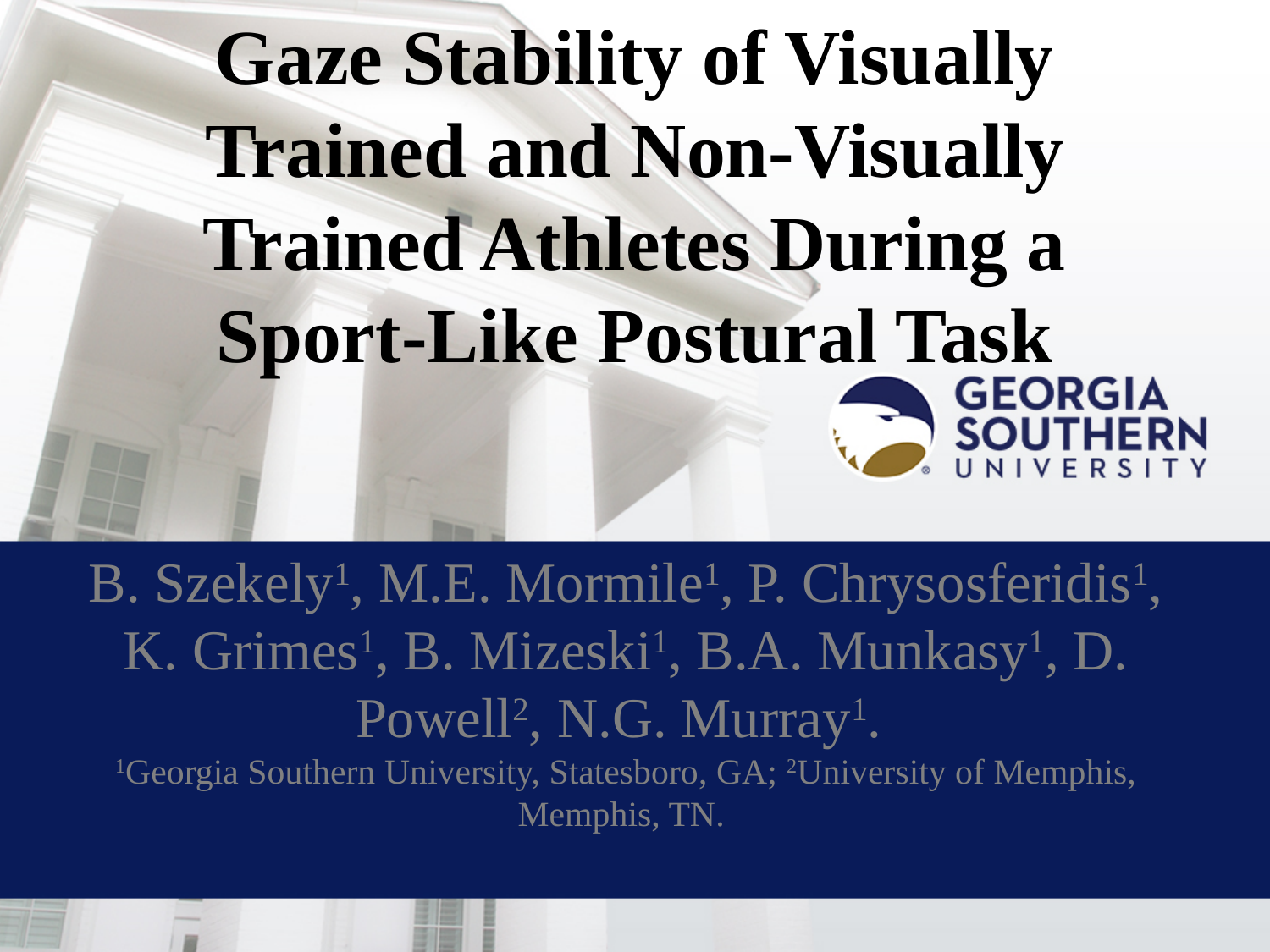

# Gaze Stability of Visually Trained and Non-Visually Trained Athletes During a Sport-Like Postural Task
B. Szekely1, M.E. Mormile1, P. Chrysosferidis1, K. Grimes1, B. Mizeski1, B.A. Munkasy1, D. Powell2, N.G. Murray1.
1Georgia Southern University, Statesboro, GA; 2University of Memphis, Memphis, TN.